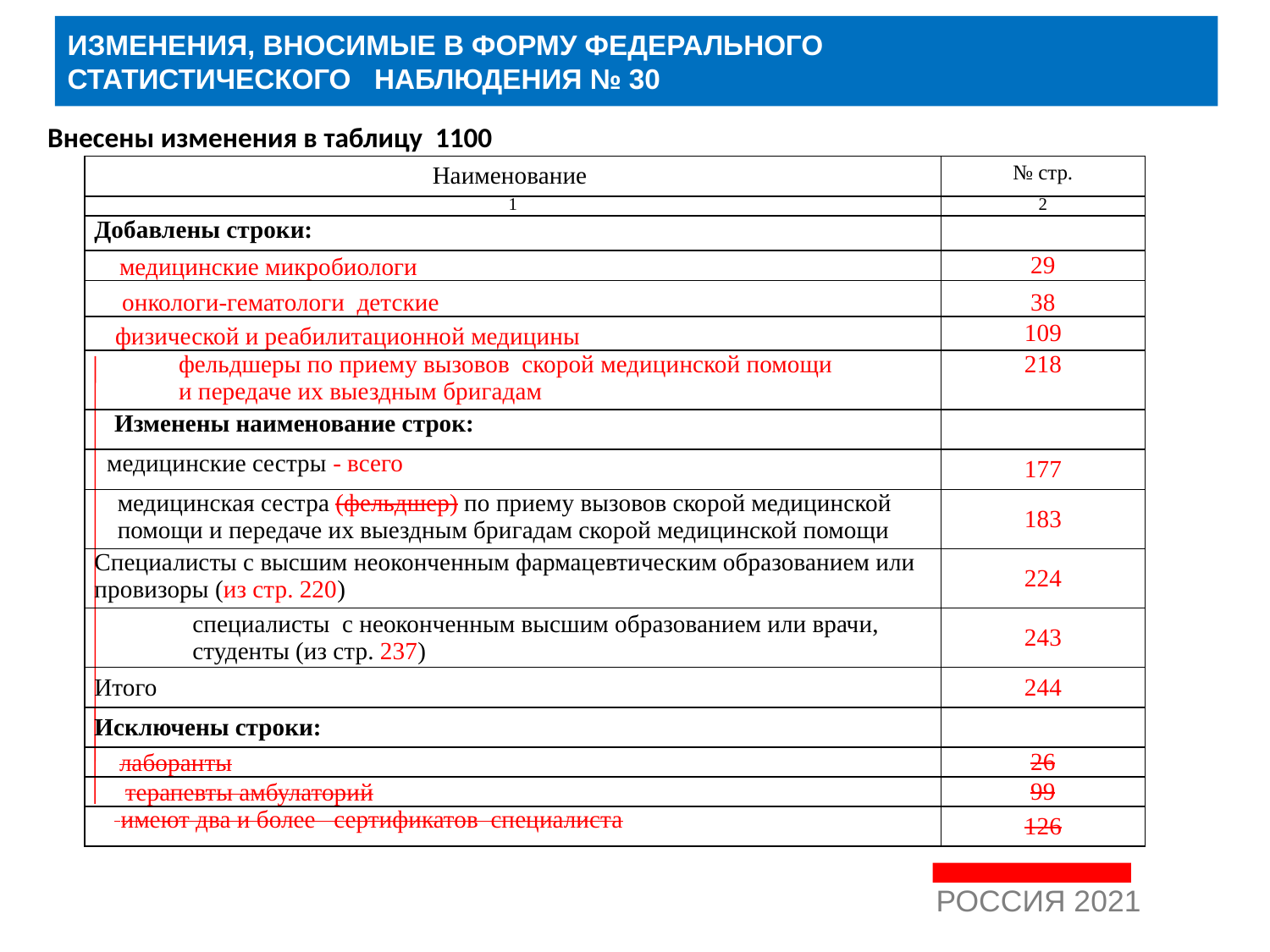

ИЗМЕНЕНИЯ, ВНОСИМЫЕ В ФОРМУ ФЕДЕРАЛЬНОГО
СТАТИСТИЧЕСКОГО   НАБЛЮДЕНИЯ № 30
Внесены изменения в таблицу  1100

| Наименование | № стр. |
| --- | --- |
| 1 | 2 |
| Добавлены строки: |  |
| медицинские микробиологи | 29 |
| онкологи-гематологи детские | 38 |
| физической и реабилитационной медицины | 109 |
| фельдшеры по приему вызовов скорой медицинской помощи и передаче их выездным бригадам | 218 |
| Изменены наименование строк: |  |
| медицинские сестры - всего | 177 |
| медицинская сестра (фельдшер) по приему вызовов скорой медицинской помощи и передаче их выездным бригадам скорой медицинской помощи | 183 |
| Специалисты с высшим неоконченным фармацевтическим образованием или провизоры (из стр. 220) | 224 |
| специалисты с неоконченным высшим образованием или врачи, студенты (из стр. 237) | 243 |
| Итого | 244 |
| Исключены строки: |  |
| лаборанты | 26 |
| терапевты амбулаторий | 99 |
| имеют два и более сертификатов специалиста | 126 |

РОССИЯ 2021